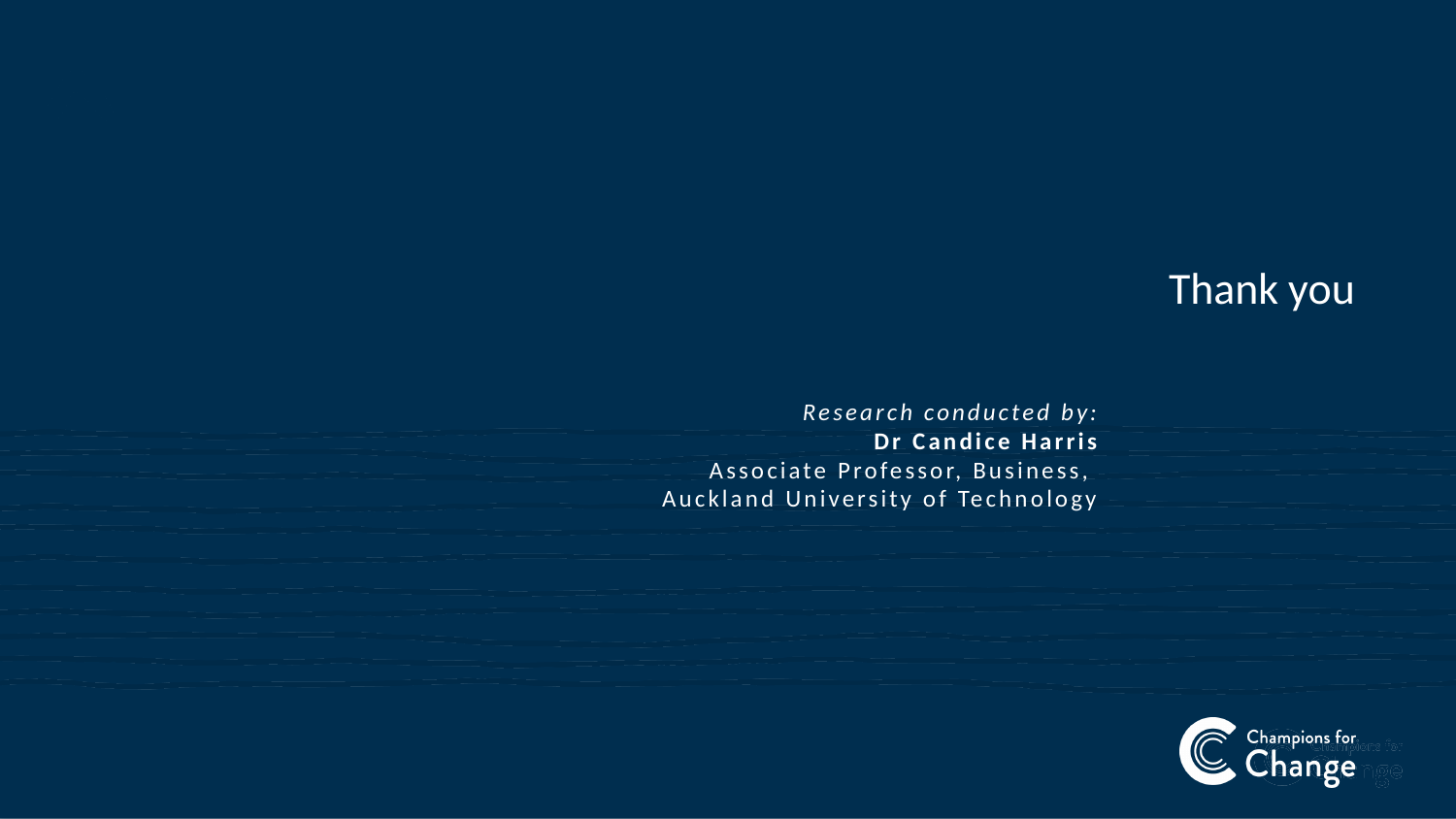

Research conducted by:
Dr Candice Harris
Associate Professor, Business,
Auckland University of Technology